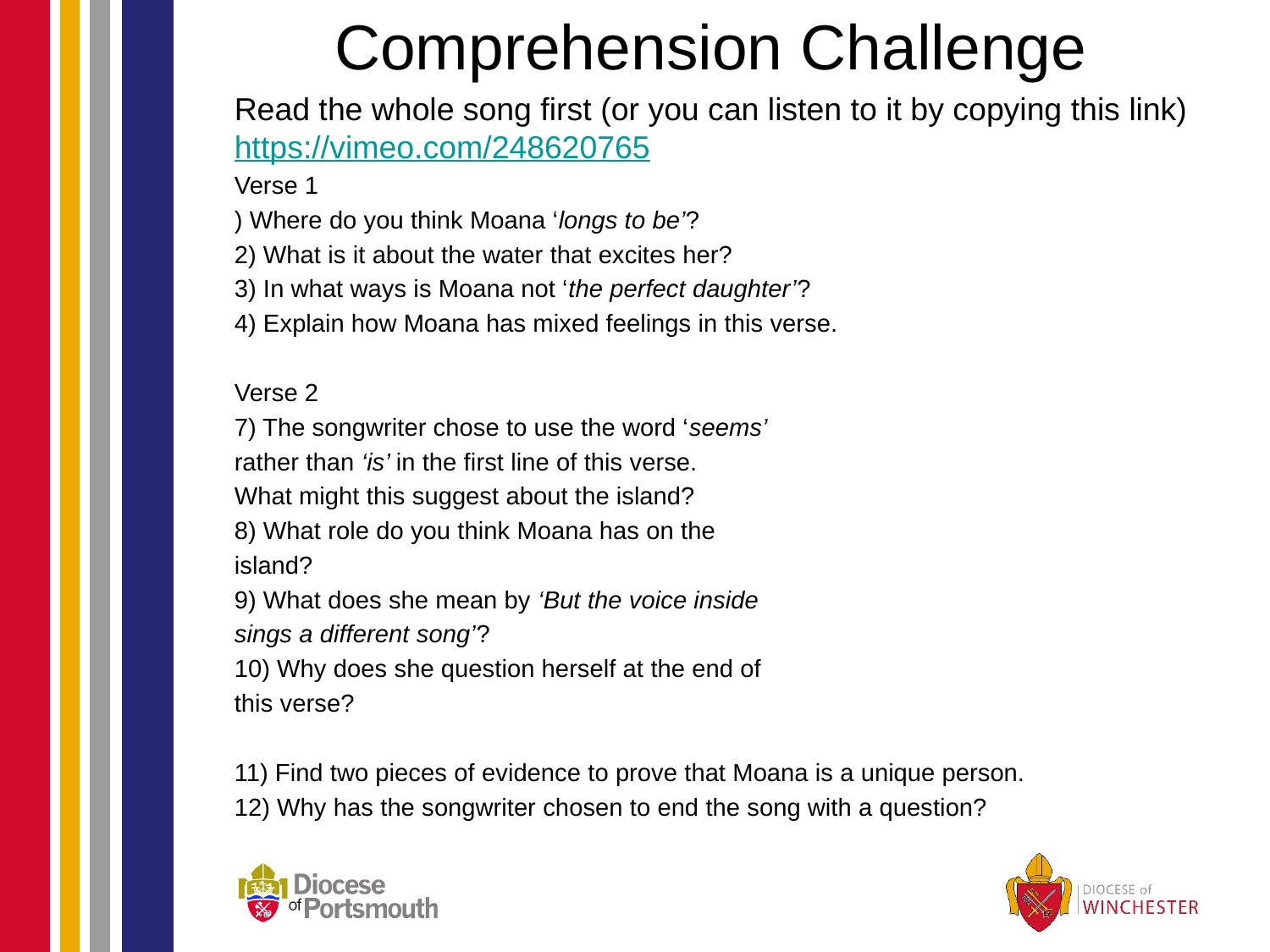

# Comprehension Challenge
Read the whole song first (or you can listen to it by copying this link) https://vimeo.com/248620765
Verse 1
) Where do you think Moana ‘longs to be’?
2) What is it about the water that excites her?
3) In what ways is Moana not ‘the perfect daughter’?
4) Explain how Moana has mixed feelings in this verse.

Verse 2
7) The songwriter chose to use the word ‘seems’
rather than ‘is’ in the first line of this verse.
What might this suggest about the island?
8) What role do you think Moana has on the
island?
9) What does she mean by ‘But the voice inside
sings a different song’?
10) Why does she question herself at the end of
this verse?

11) Find two pieces of evidence to prove that Moana is a unique person.
12) Why has the songwriter chosen to end the song with a question?